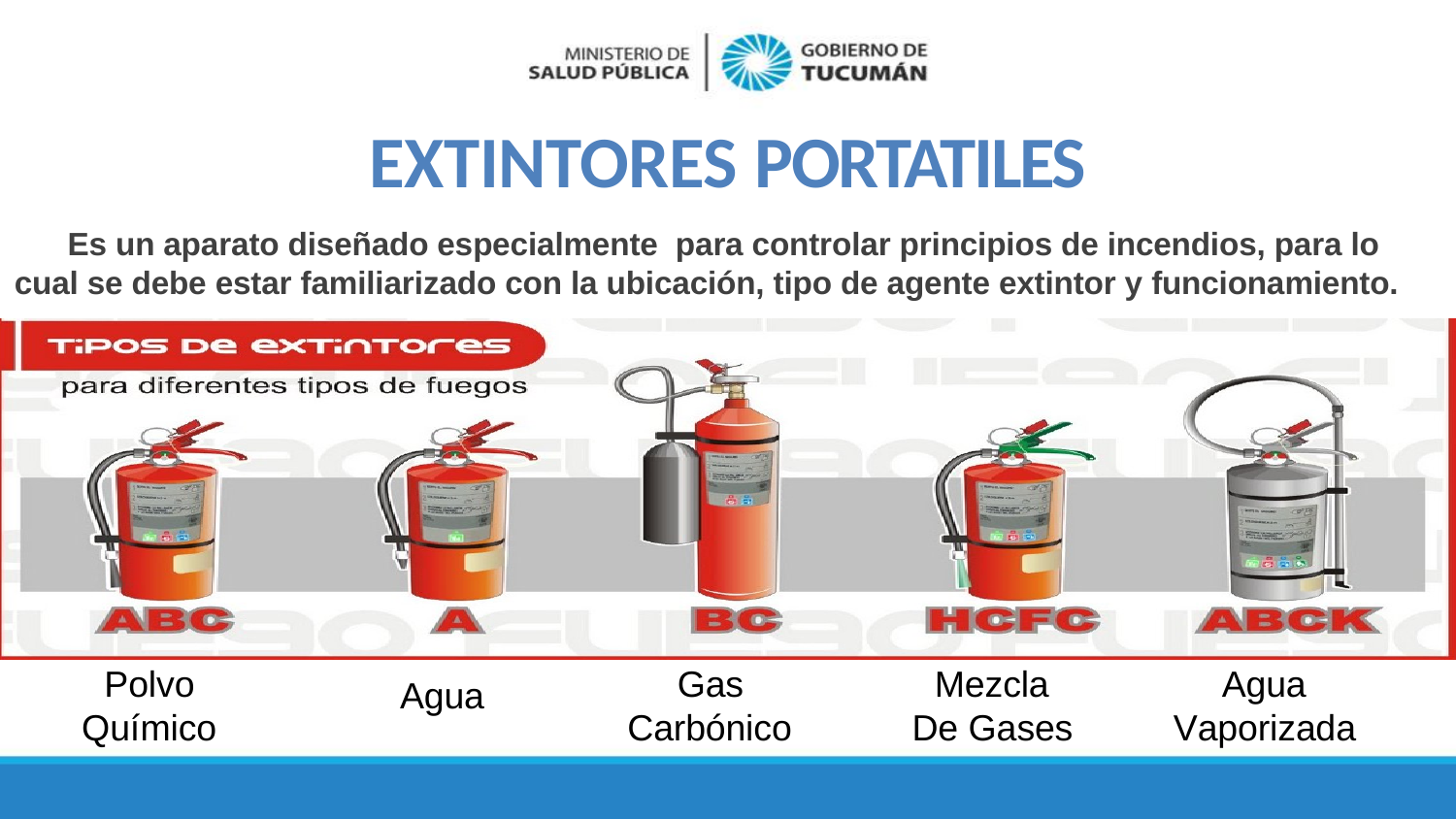

#
EXTINTORES PORTATILES
      Es un aparato diseñado especialmente  para controlar principios de incendios, para lo cual se debe estar familiarizado con la ubicación, tipo de agente extintor y funcionamiento.

Polvo  Químico
Gas  Carbónico
Mezcla  De Gases
Agua  Vaporizada
Agua